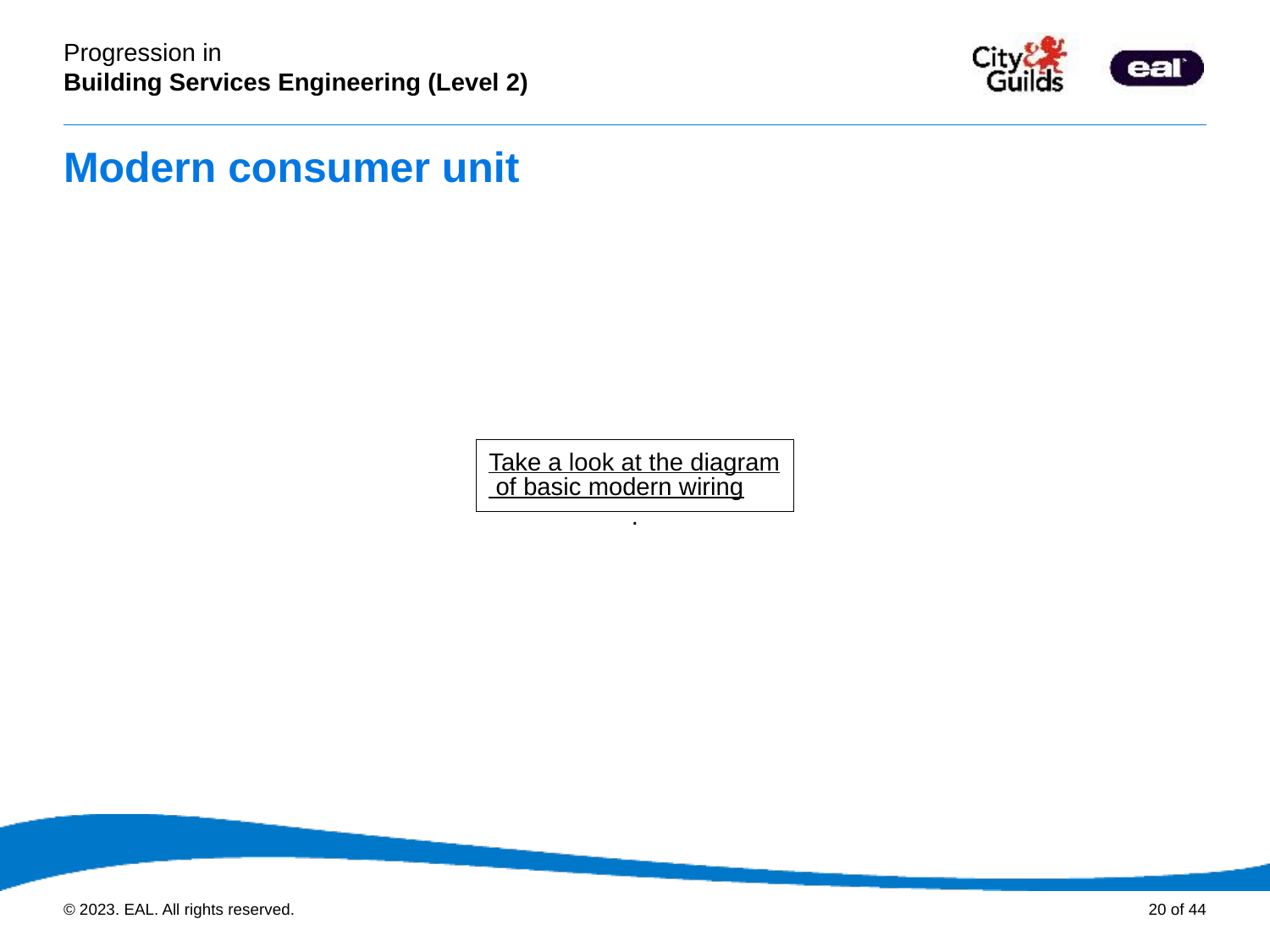

# Modern consumer unit
Take a look at the diagram of basic modern wiring.